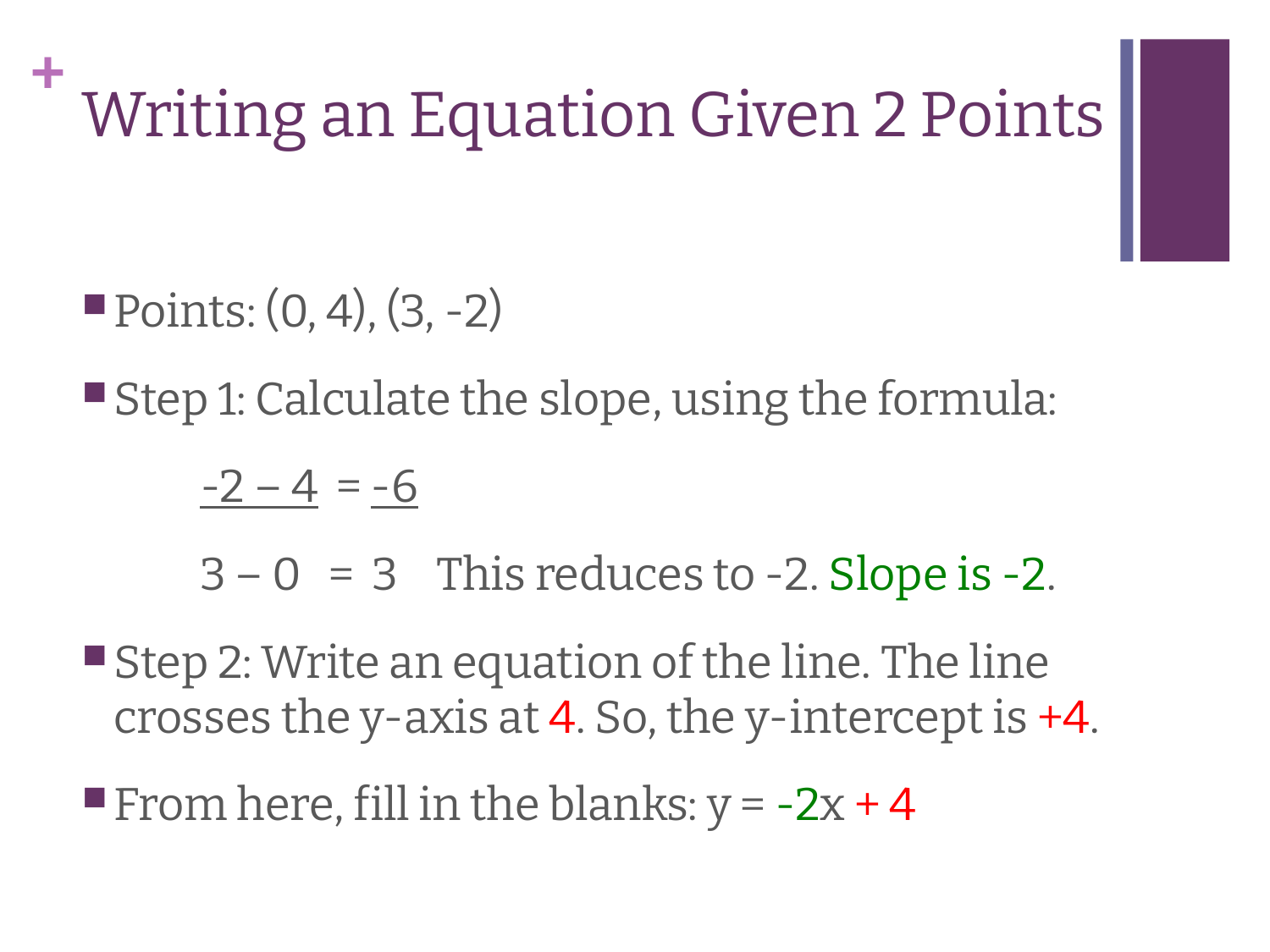

# Writing an Equation Given 2 Points
Points: (0, 4), (3, -2)
Step 1: Calculate the slope, using the formula:
	-2 – 4  = -6
	3 – 0   =  3   		This reduces to -2. Slope is -2.
Step 2: Write an equation of the line. The line crosses the y-axis at 4. So, the y-intercept is +4.
From here, fill in the blanks: y = -2x + 4